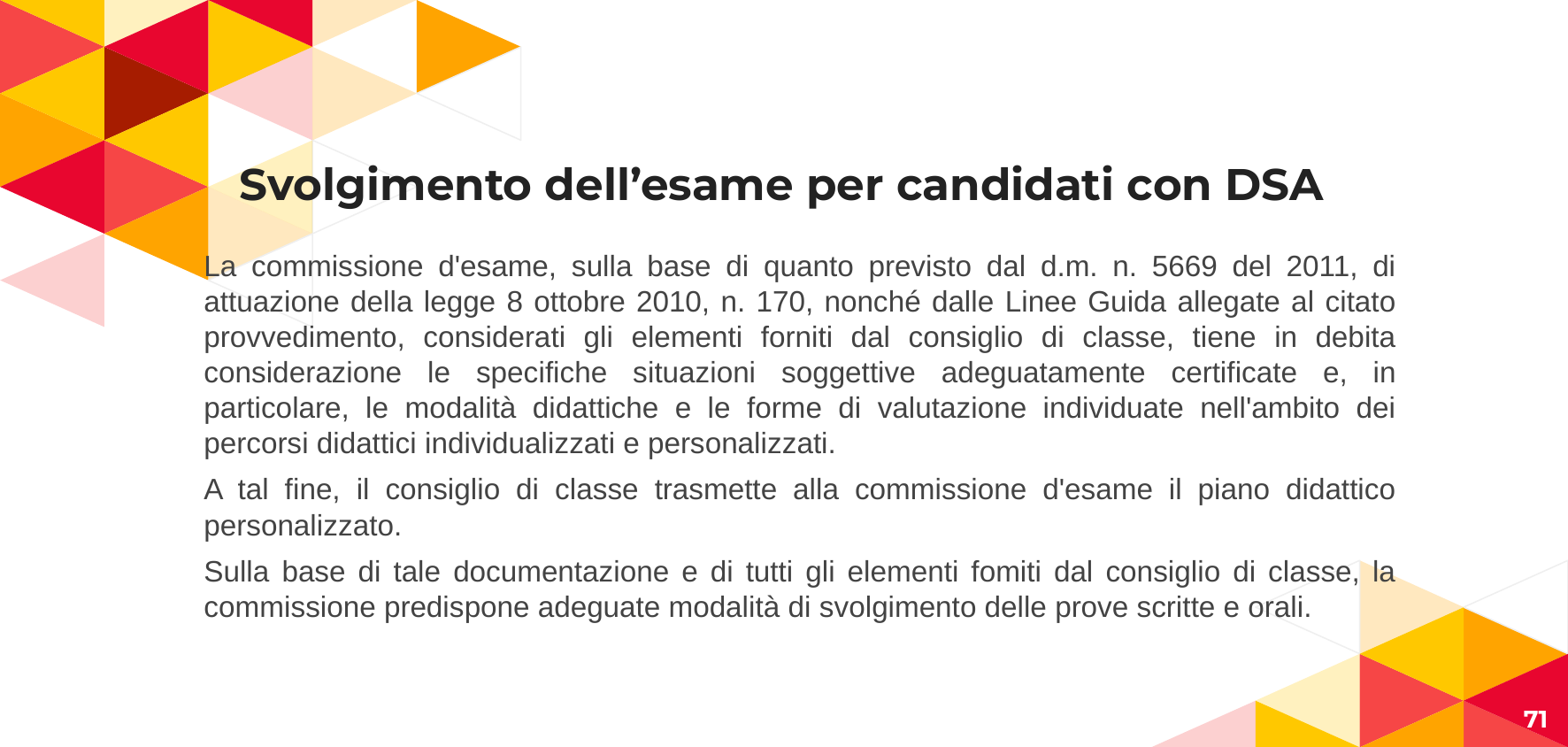

# Svolgimento dell’esame per candidati con DSA
La commissione d'esame, sulla base di quanto previsto dal d.m. n. 5669 del 2011, di attuazione della legge 8 ottobre 2010, n. 170, nonché dalle Linee Guida allegate al citato provvedimento, considerati gli elementi forniti dal consiglio di classe, tiene in debita considerazione le specifiche situazioni soggettive adeguatamente certificate e, in particolare, le modalità didattiche e le forme di valutazione individuate nell'ambito dei percorsi didattici individualizzati e personalizzati.
A tal fine, il consiglio di classe trasmette alla commissione d'esame il piano didattico personalizzato.
Sulla base di tale documentazione e di tutti gli elementi fomiti dal consiglio di classe, la commissione predispone adeguate modalità di svolgimento delle prove scritte e orali.

71